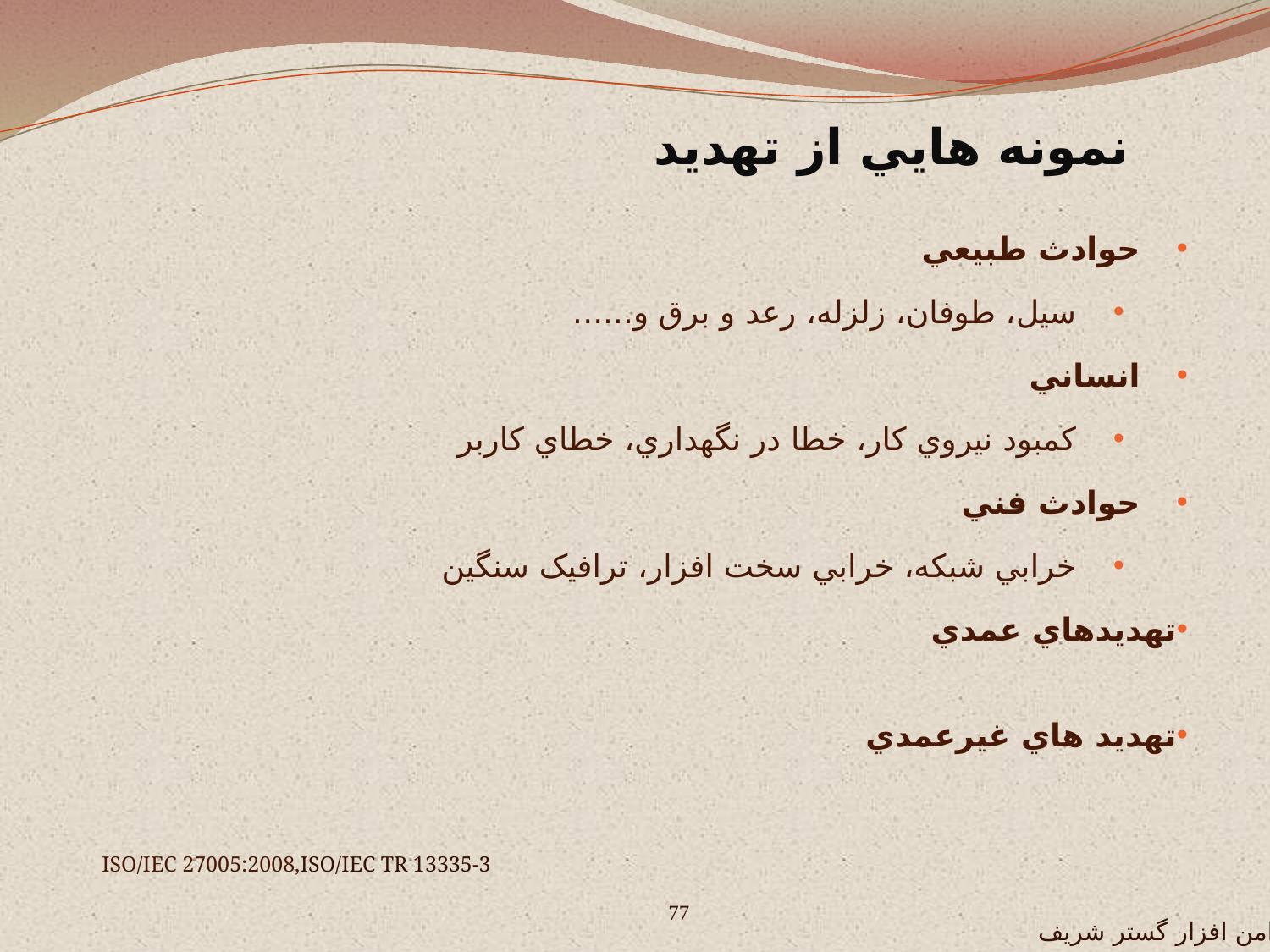

نمونه هايي از تهديد

حوادث طبيعي
سيل، طوفان، زلزله، رعد و برق و......
انساني
کمبود نيروي کار، خطا در نگهداري، خطاي کاربر
حوادث فني
خرابي شبکه، خرابي سخت افزار، ترافيک سنگين
تهديدهاي عمدي

تهديد هاي غيرعمدي

ISO/IEC 27005:2008,ISO/IEC TR 13335-3